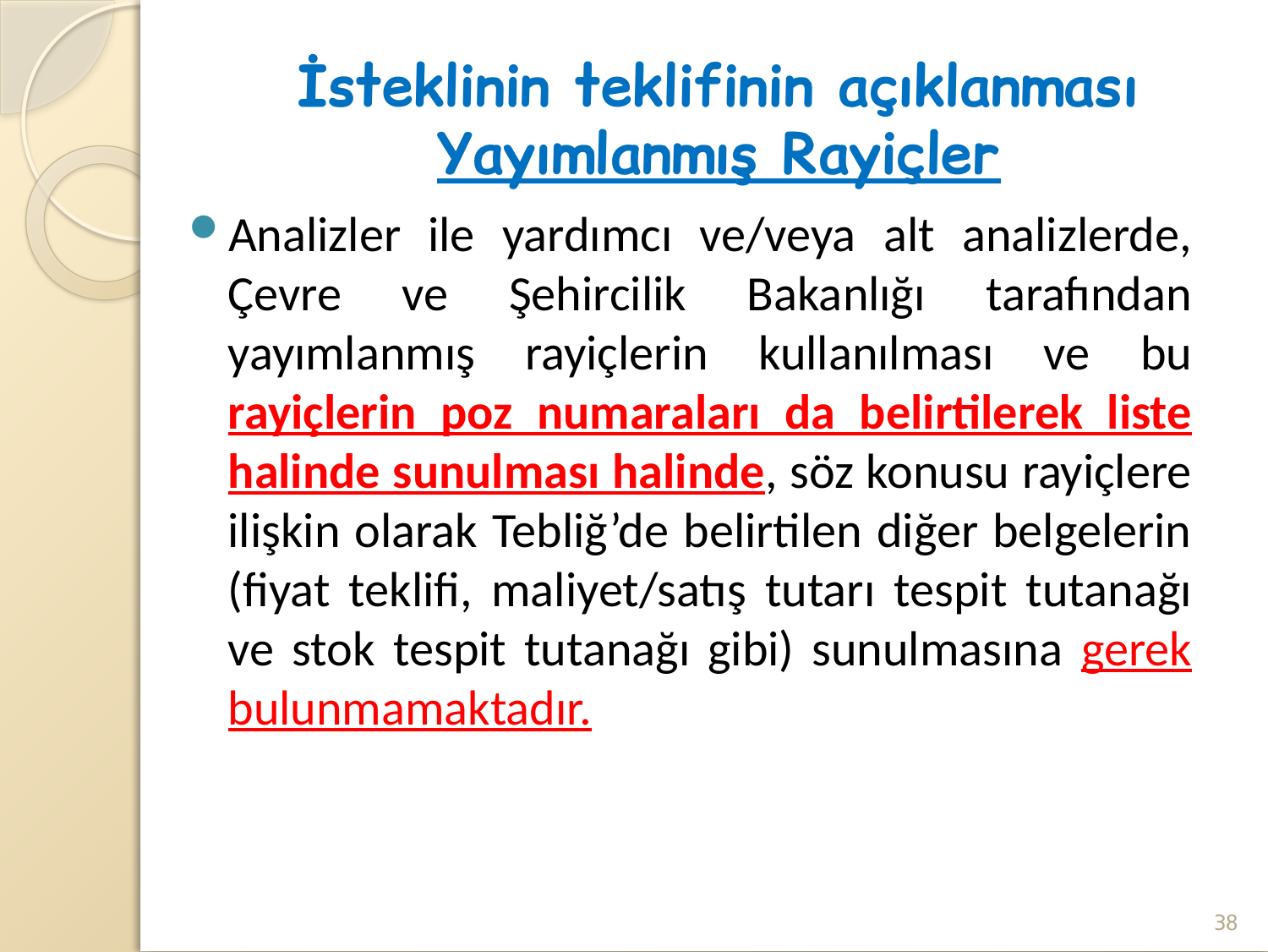

# İsteklinin teklifinin açıklanması Yayımlanmış Rayiçler
Analizler ile yardımcı ve/veya alt analizlerde, Çevre ve Şehircilik Bakanlığı tarafından yayımlanmış rayiçlerin kullanılması ve bu rayiçlerin poz numaraları da belirtilerek liste halinde sunulması halinde, söz konusu rayiçlere ilişkin olarak Tebliğ’de belirtilen diğer belgelerin (fiyat teklifi, maliyet/satış tutarı tespit tutanağı ve stok tespit tutanağı gibi) sunulmasına gerek bulunmamaktadır.
38